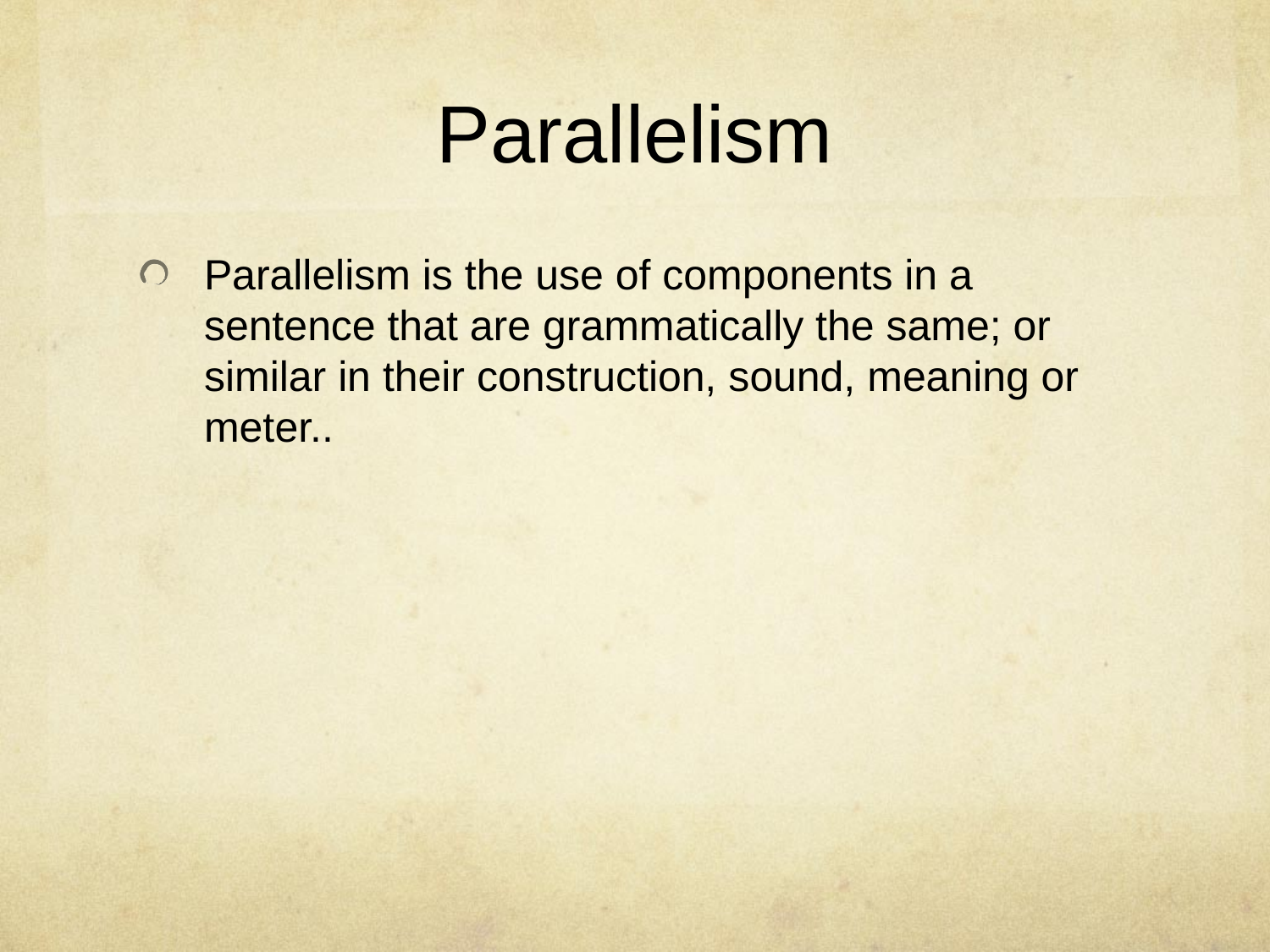

# Parallelism
Parallelism is the use of components in a sentence that are grammatically the same; or similar in their construction, sound, meaning or meter..